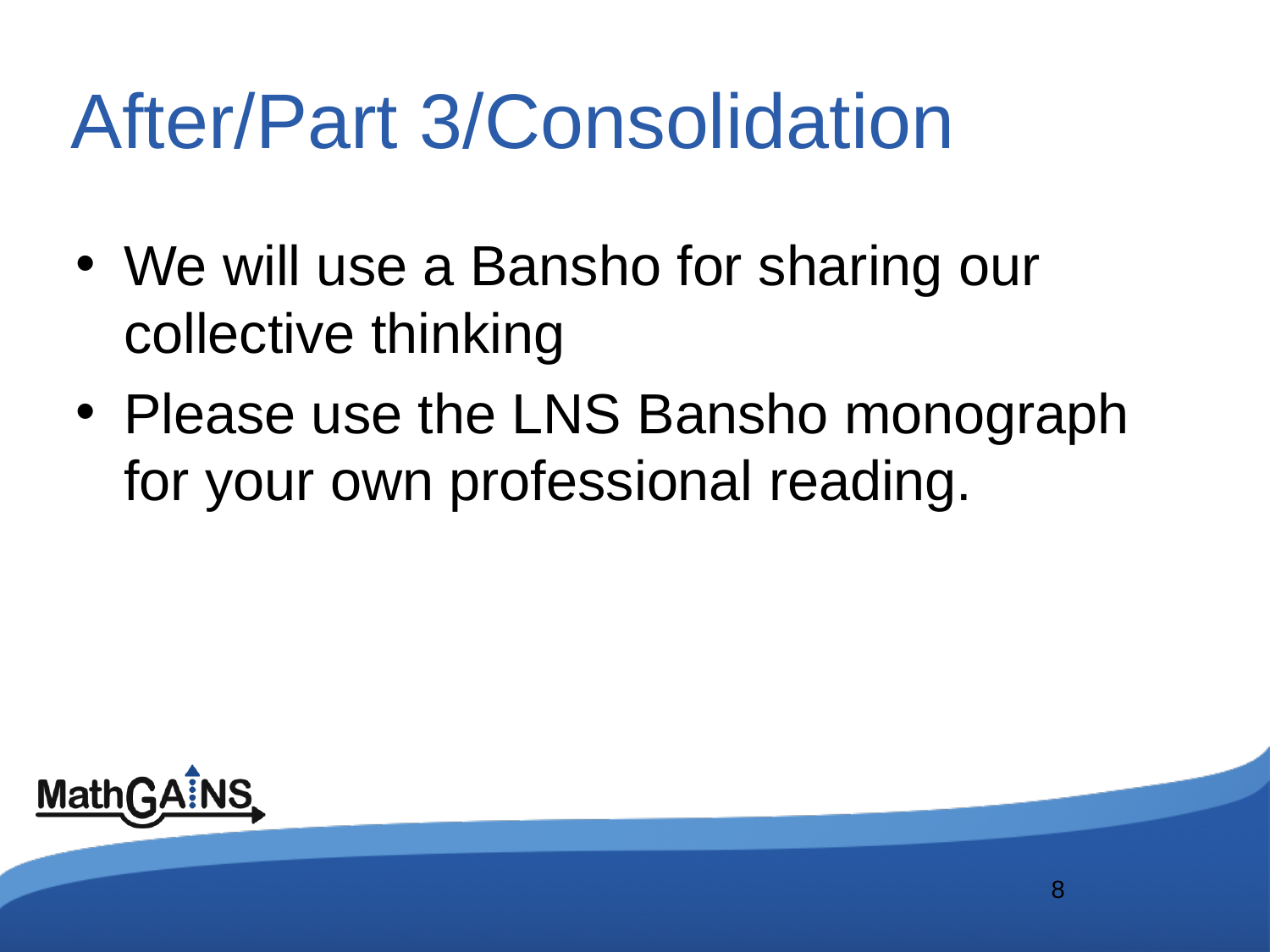

# After/Part 3/Consolidation
We will use a Bansho for sharing our collective thinking
Please use the LNS Bansho monograph for your own professional reading.

8